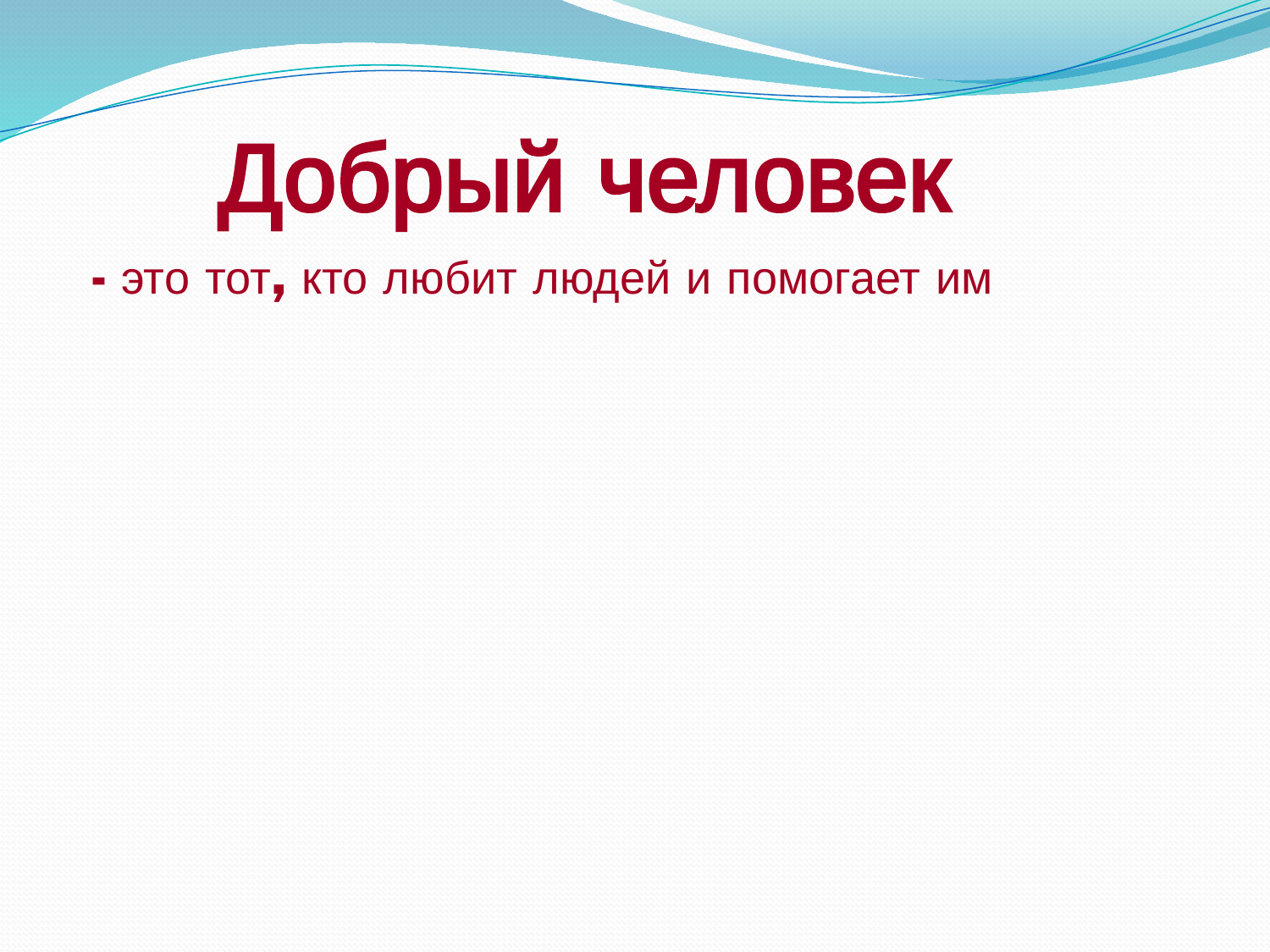

#
Добрый человек

 - это тот, кто любит людей и помогает им